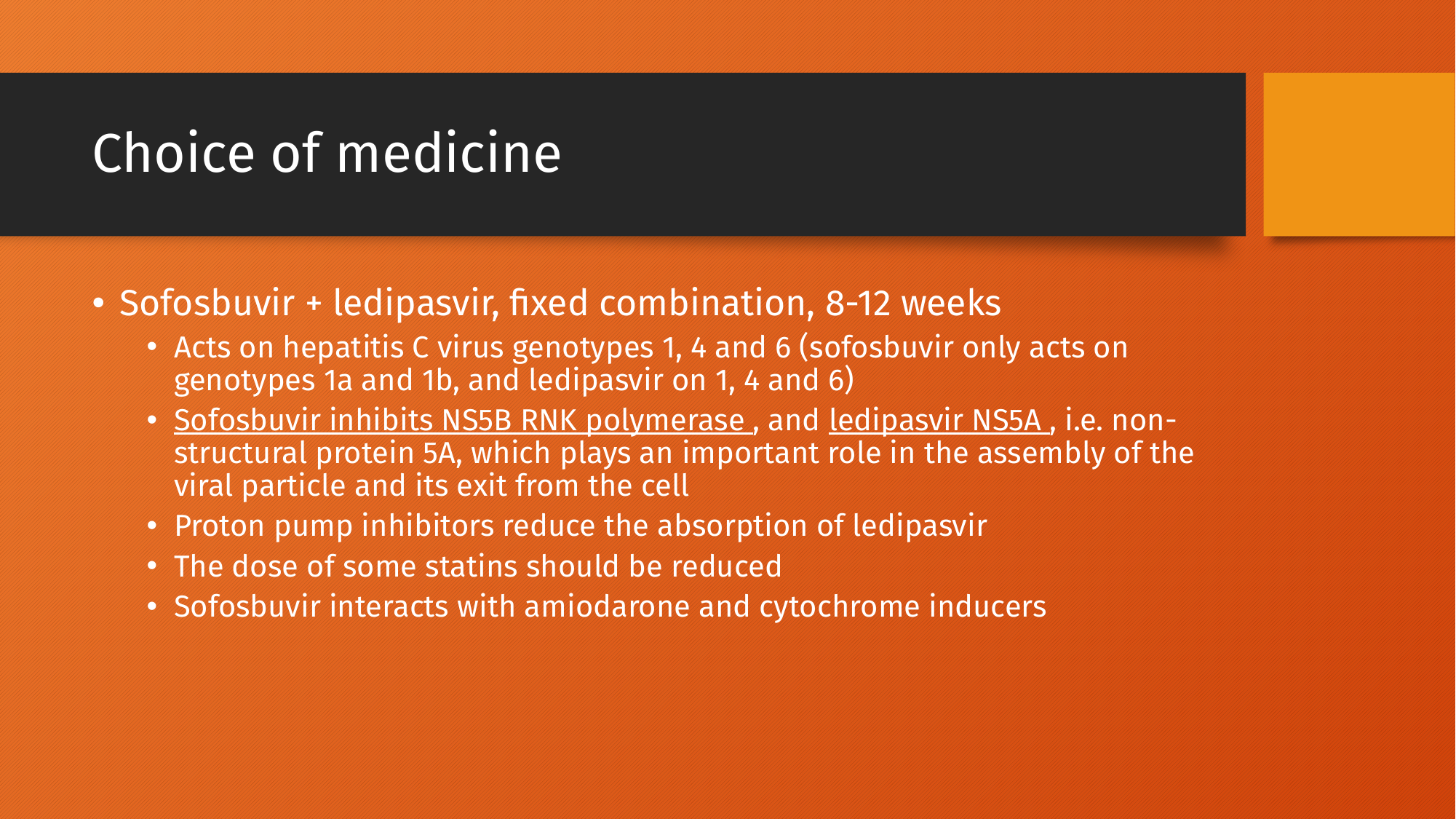

# Choice of medicine
Sofosbuvir + ledipasvir, fixed combination, 8-12 weeks
Acts on hepatitis C virus genotypes 1, 4 and 6 (sofosbuvir only acts on genotypes 1a and 1b, and ledipasvir on 1, 4 and 6)
Sofosbuvir inhibits NS5B RNK polymerase , and ledipasvir NS5A , i.e. non-structural protein 5A, which plays an important role in the assembly of the viral particle and its exit from the cell
Proton pump inhibitors reduce the absorption of ledipasvir
The dose of some statins should be reduced
Sofosbuvir interacts with amiodarone and cytochrome inducers